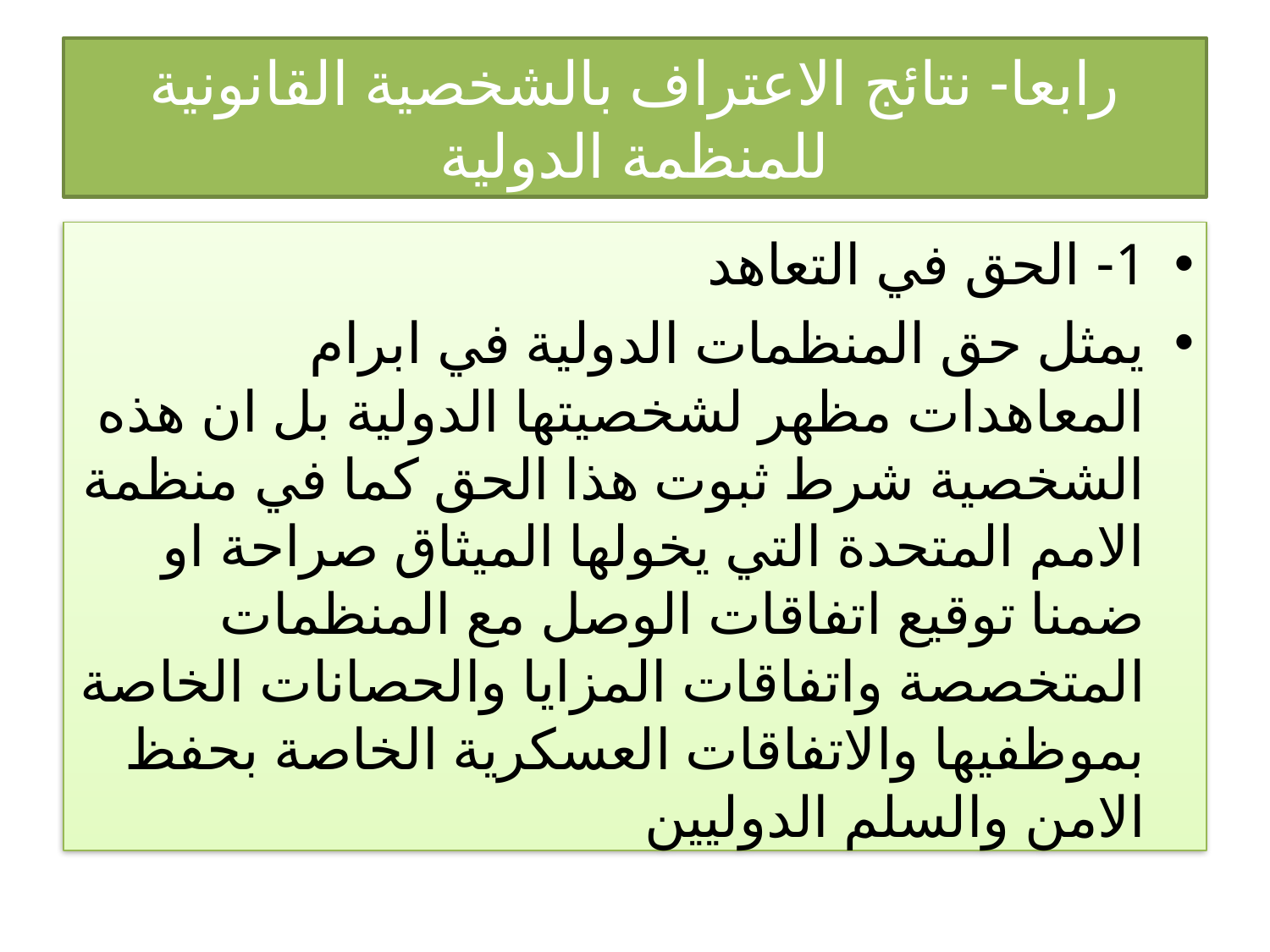

# رابعا- نتائج الاعتراف بالشخصية القانونية للمنظمة الدولية
1- الحق في التعاهد
يمثل حق المنظمات الدولية في ابرام المعاهدات مظهر لشخصيتها الدولية بل ان هذه الشخصية شرط ثبوت هذا الحق كما في منظمة الامم المتحدة التي يخولها الميثاق صراحة او ضمنا توقيع اتفاقات الوصل مع المنظمات المتخصصة واتفاقات المزايا والحصانات الخاصة بموظفيها والاتفاقات العسكرية الخاصة بحفظ الامن والسلم الدوليين